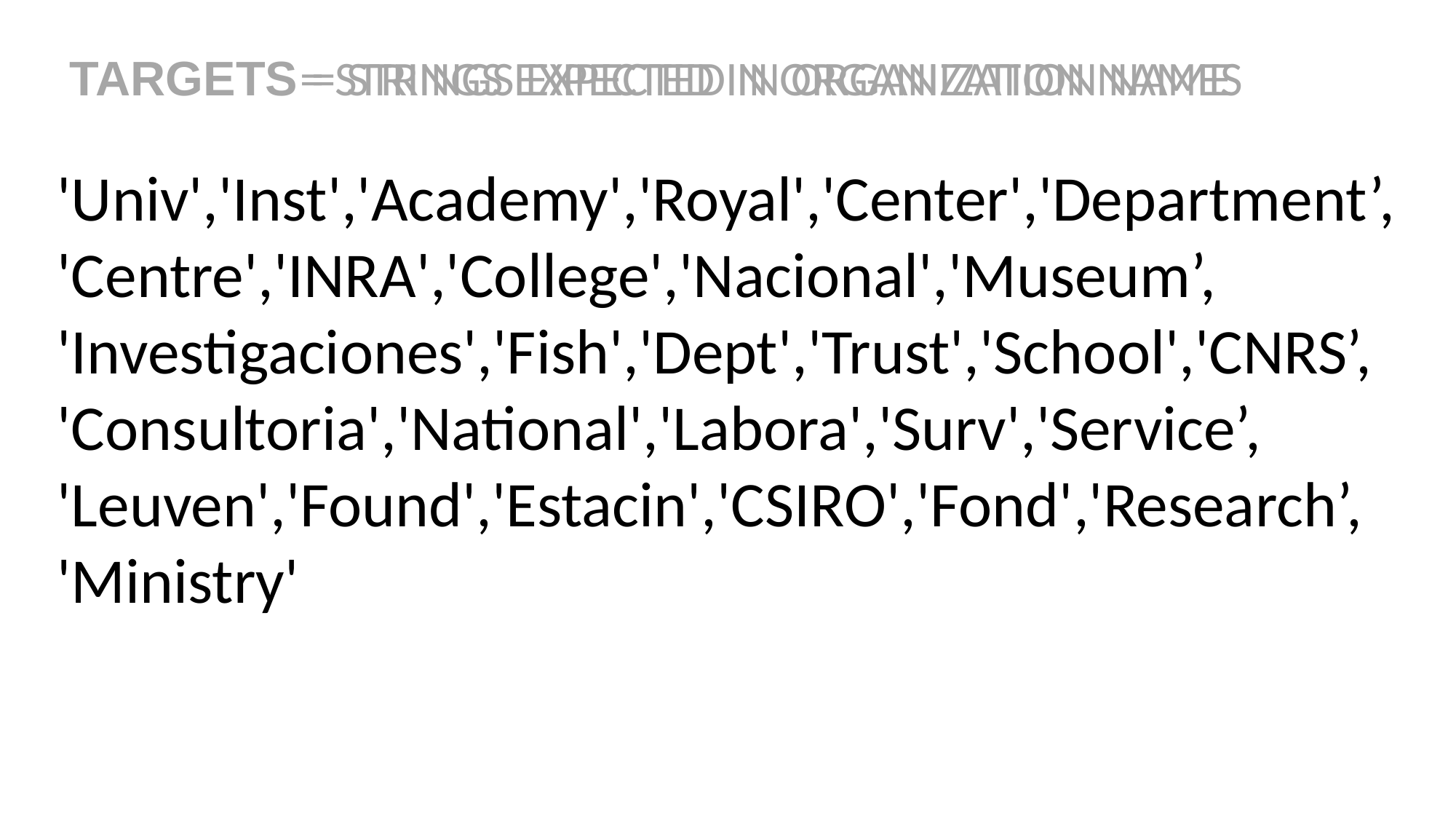

= STRINGS EXPECTED IN ORGANIZATION NAMES
TARGETS = STRINGS EXPECTED IN ORGANIZATION NAME
'Univ','Inst','Academy','Royal','Center','Department’,
'Centre','INRA','College','Nacional','Museum’,
'Investigaciones','Fish','Dept','Trust','School','CNRS’,
'Consultoria','National','Labora','Surv','Service’,
'Leuven','Found','Estacin','CSIRO','Fond','Research’,
'Ministry'